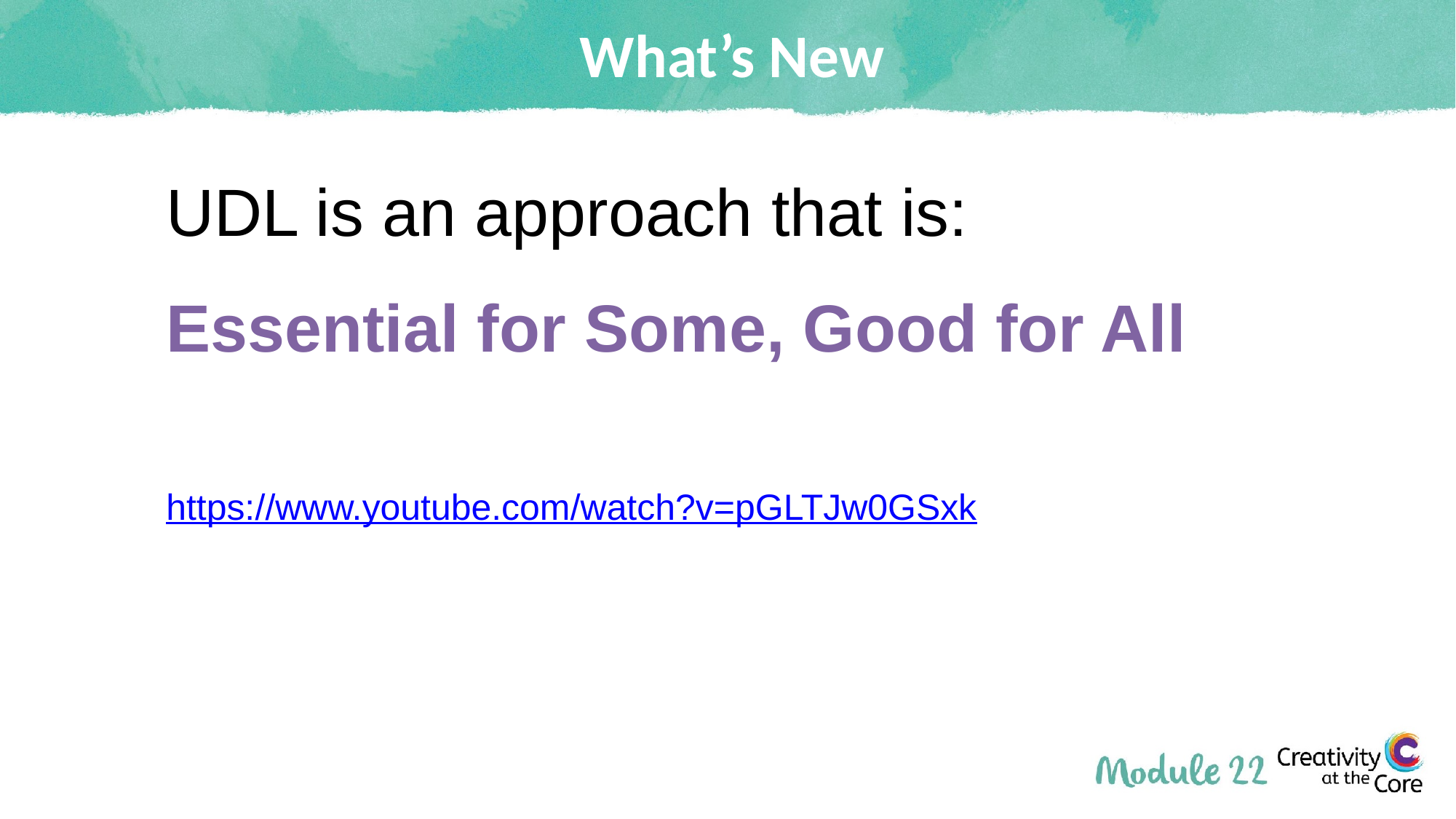

# What’s New
UDL is an approach that is:

Essential for Some, Good for All

https://www.youtube.com/watch?v=pGLTJw0GSxk